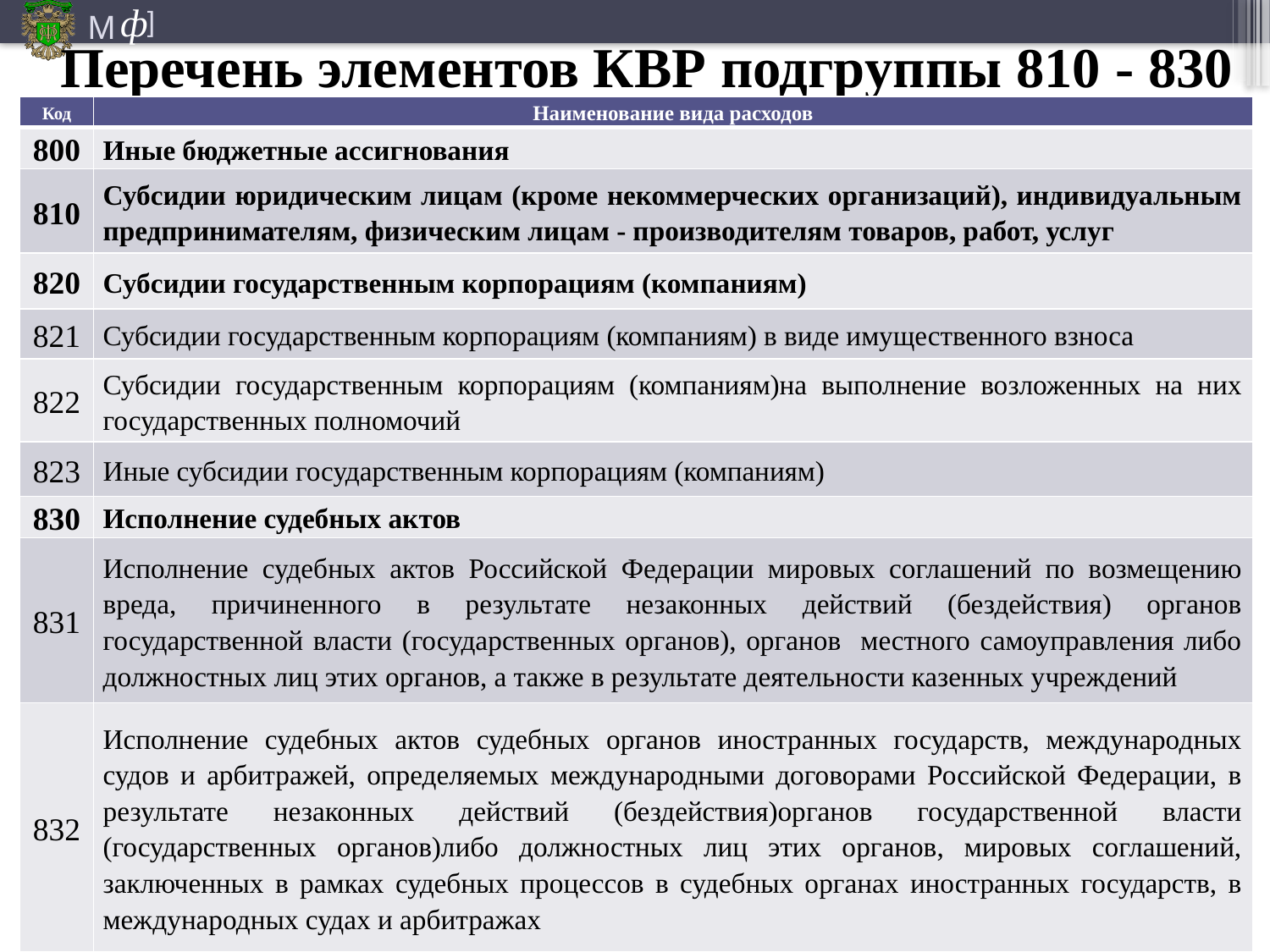

# Перечень элементов КВР подгруппы 810 - 830
| Код | Наименование вида расходов |
| --- | --- |
| 800 | Иные бюджетные ассигнования |
| 810 | Субсидии юридическим лицам (кроме некоммерческих организаций), индивидуальным предпринимателям, физическим лицам - производителям товаров, работ, услуг |
| 820 | Субсидии государственным корпорациям (компаниям) |
| 821 | Субсидии государственным корпорациям (компаниям) в виде имущественного взноса |
| 822 | Субсидии государственным корпорациям (компаниям)на выполнение возложенных на них государственных полномочий |
| 823 | Иные субсидии государственным корпорациям (компаниям) |
| 830 | Исполнение судебных актов |
| 831 | Исполнение судебных актов Российской Федерации мировых соглашений по возмещению вреда, причиненного в результате незаконных действий (бездействия) органов государственной власти (государственных органов), органов местного самоуправления либо должностных лиц этих органов, а также в результате деятельности казенных учреждений |
| 832 | Исполнение судебных актов судебных органов иностранных государств, международных судов и арбитражей, определяемых международными договорами Российской Федерации, в результате незаконных действий (бездействия)органов государственной власти (государственных органов)либо должностных лиц этих органов, мировых соглашений, заключенных в рамках судебных процессов в судебных органах иностранных государств, в международных судах и арбитражах |